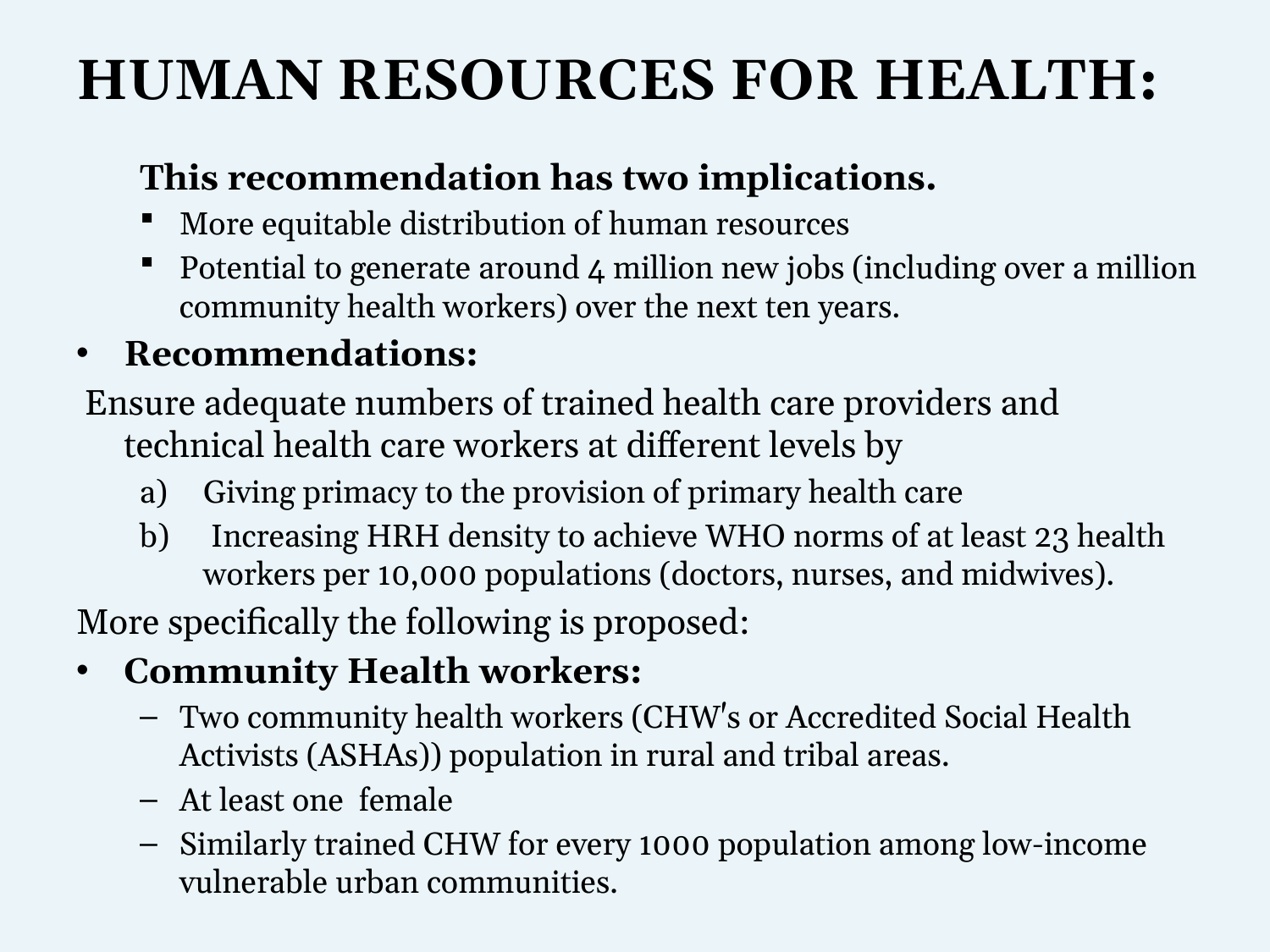

# HUMAN RESOURCES FOR HEALTH:
This recommendation has two implications.
More equitable distribution of human resources
Potential to generate around 4 million new jobs (including over a million community health workers) over the next ten years.
Recommendations:
 Ensure adequate numbers of trained health care providers and technical health care workers at different levels by
Giving primacy to the provision of primary health care
 Increasing HRH density to achieve WHO norms of at least 23 health workers per 10,000 populations (doctors, nurses, and midwives).
More specifically the following is proposed:
Community Health workers:
Two community health workers (CHW's or Accredited Social Health Activists (ASHAs)) population in rural and tribal areas.
At least one  female
Similarly trained CHW for every 1000 population among low-income vulnerable urban communities.